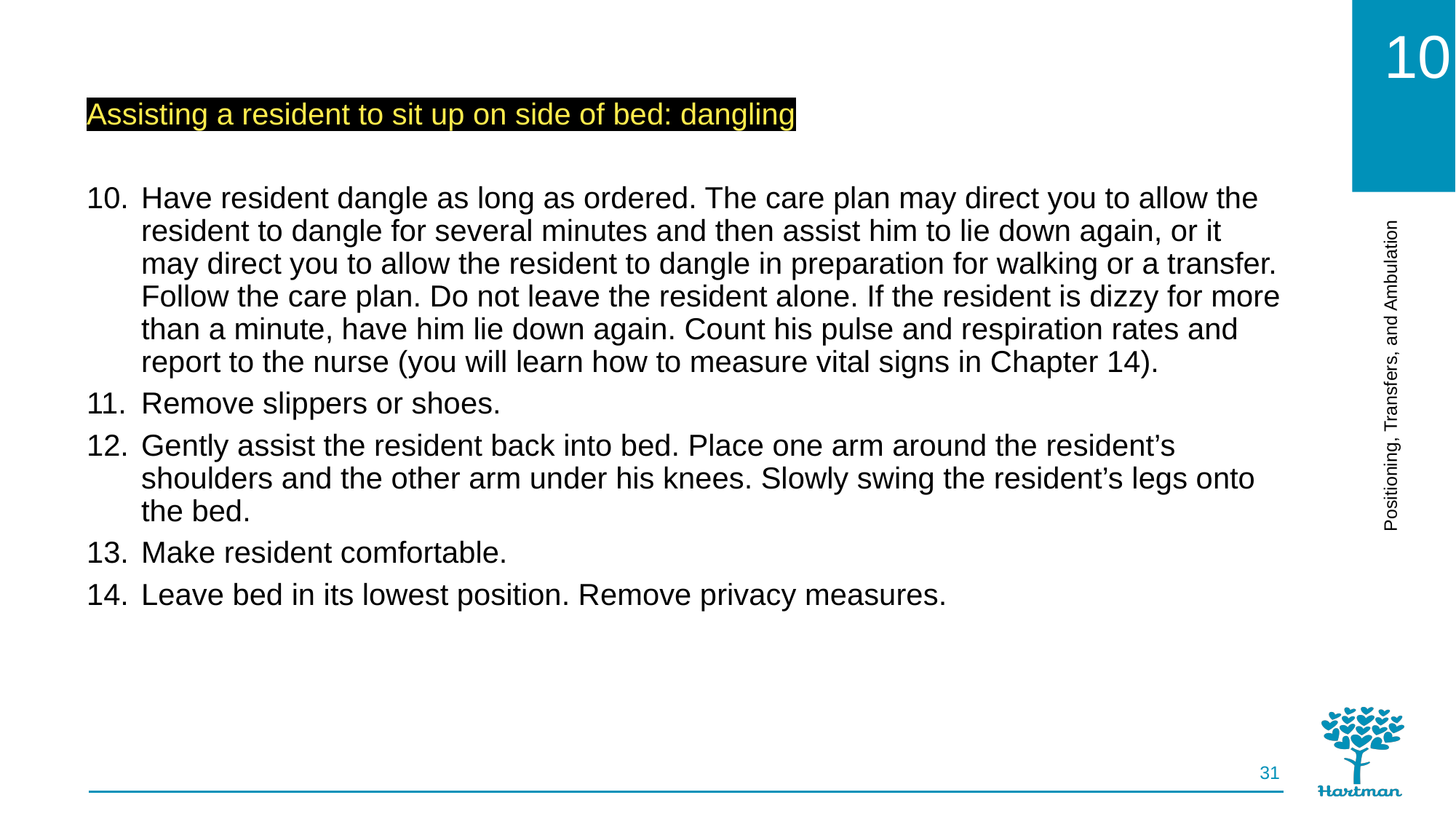

Assisting a resident to sit up on side of bed: dangling

Have resident dangle as long as ordered. The care plan may direct you to allow the resident to dangle for several minutes and then assist him to lie down again, or it may direct you to allow the resident to dangle in preparation for walking or a transfer. Follow the care plan. Do not leave the resident alone. If the resident is dizzy for more than a minute, have him lie down again. Count his pulse and respiration rates and report to the nurse (you will learn how to measure vital signs in Chapter 14).
Remove slippers or shoes.
Gently assist the resident back into bed. Place one arm around the resident’s shoulders and the other arm under his knees. Slowly swing the resident’s legs onto the bed.
Make resident comfortable.
Leave bed in its lowest position. Remove privacy measures.

31